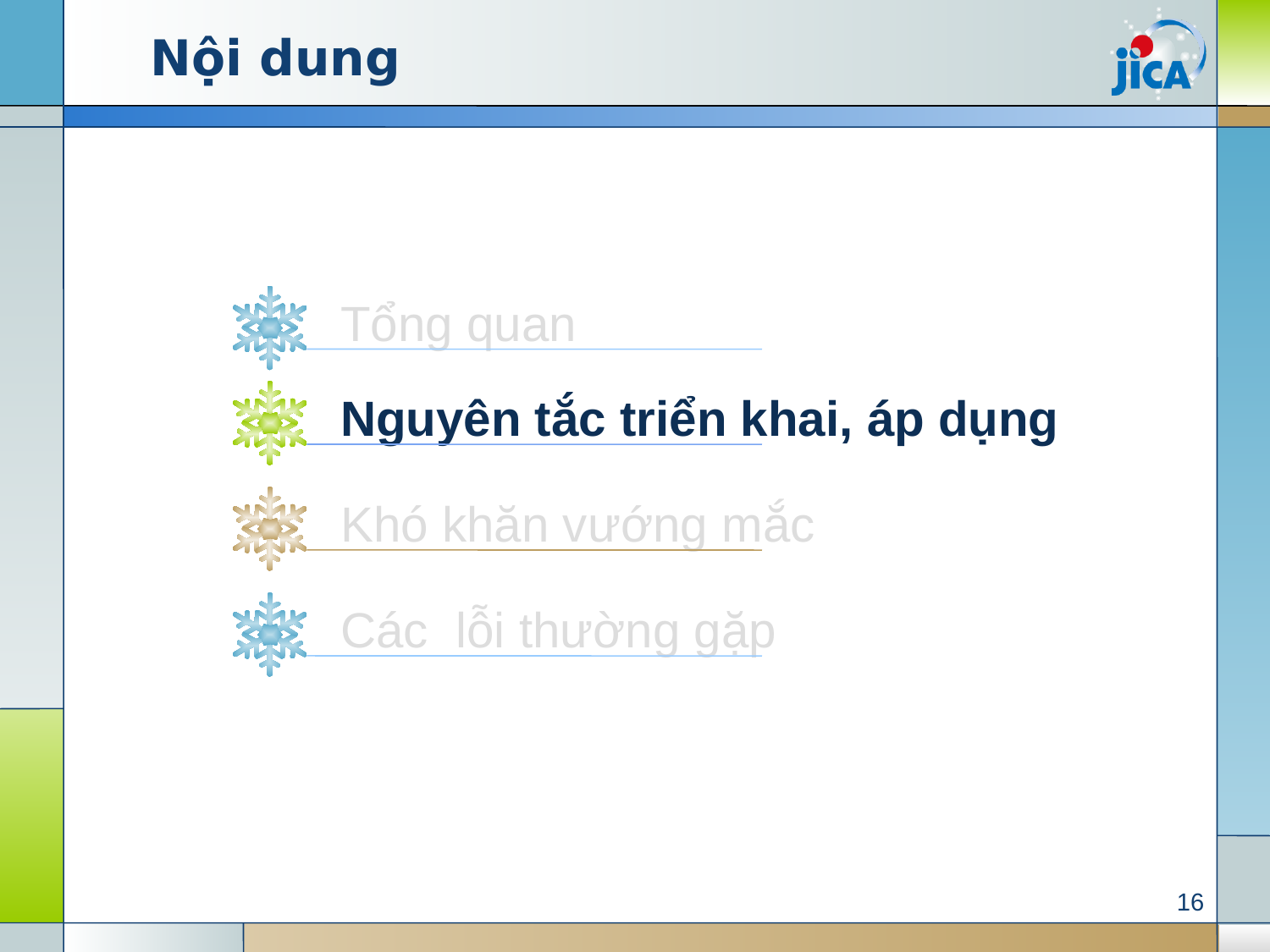

# Nội dung

Tổng quan

Nguyên tắc triển khai, áp dụng

Khó khăn vướng mắc

Các  lỗi thường gặp

16